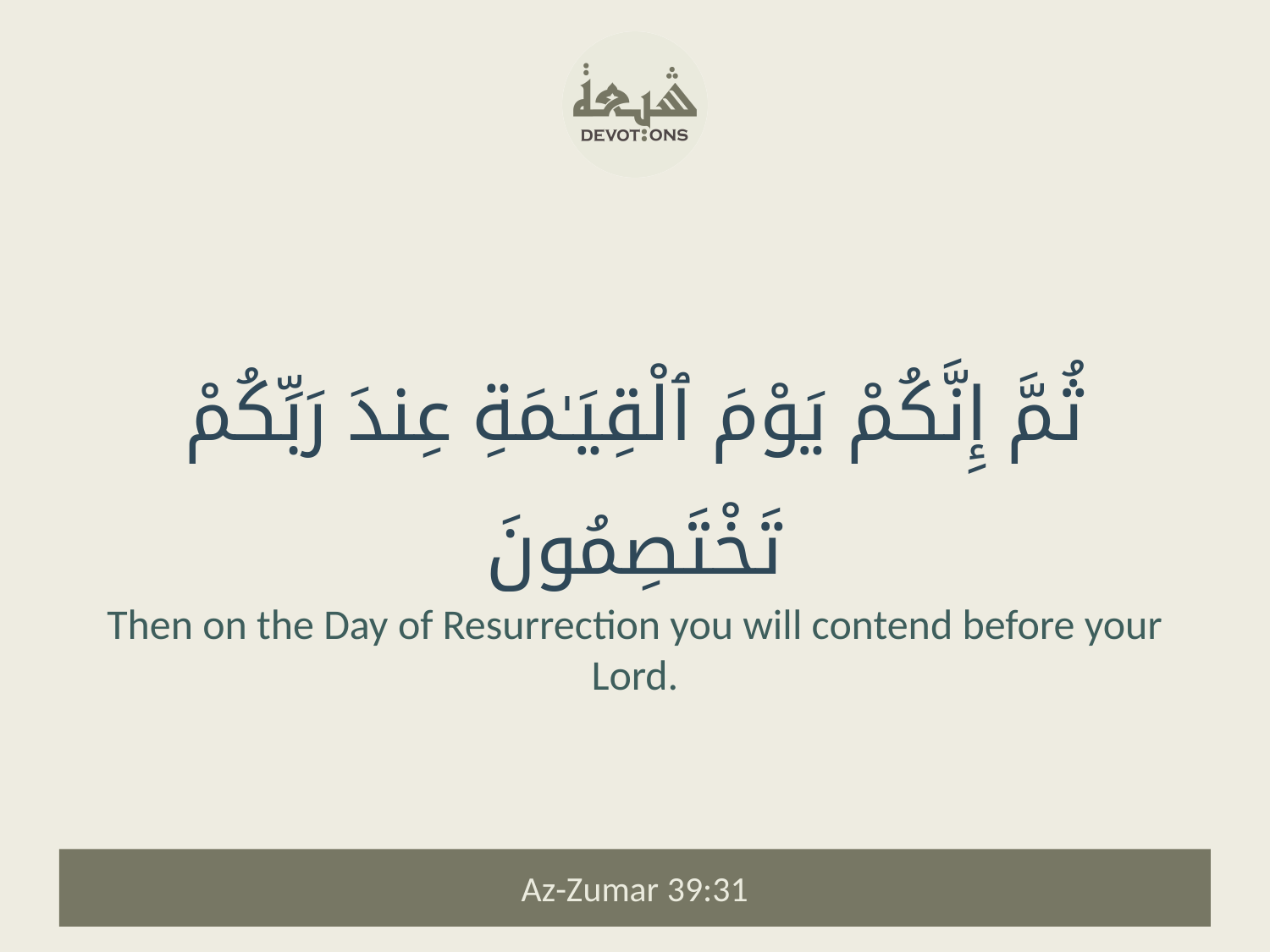

ثُمَّ إِنَّكُمْ يَوْمَ ٱلْقِيَـٰمَةِ عِندَ رَبِّكُمْ تَخْتَصِمُونَ
Then on the Day of Resurrection you will contend before your Lord.
Az-Zumar 39:31